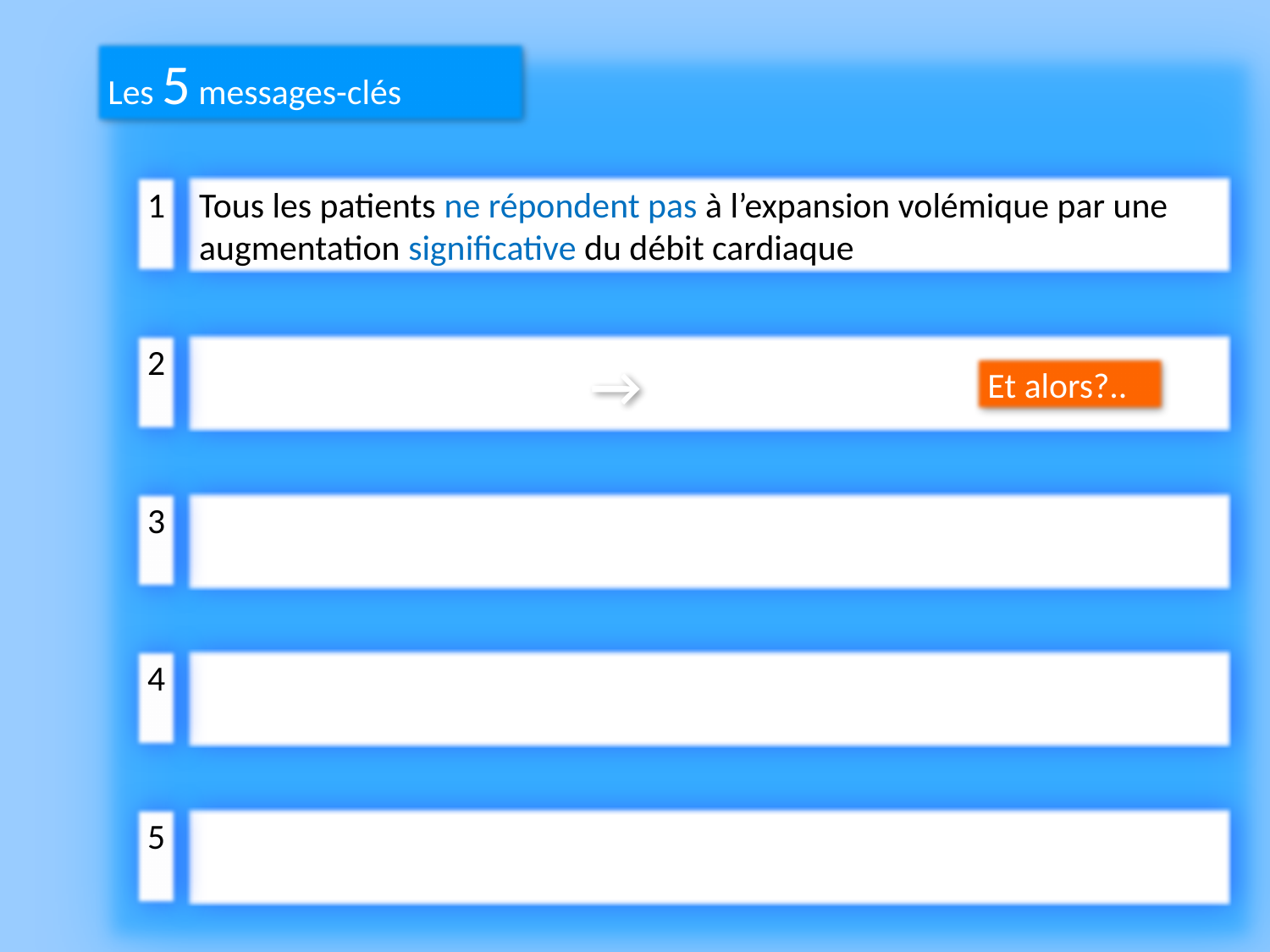

Les 5 messages-clés

1

Tous les patients ne répondent pas à l’expansion volémique par une augmentation significative du débit cardiaque
2

→
Et alors?..
3

4

5